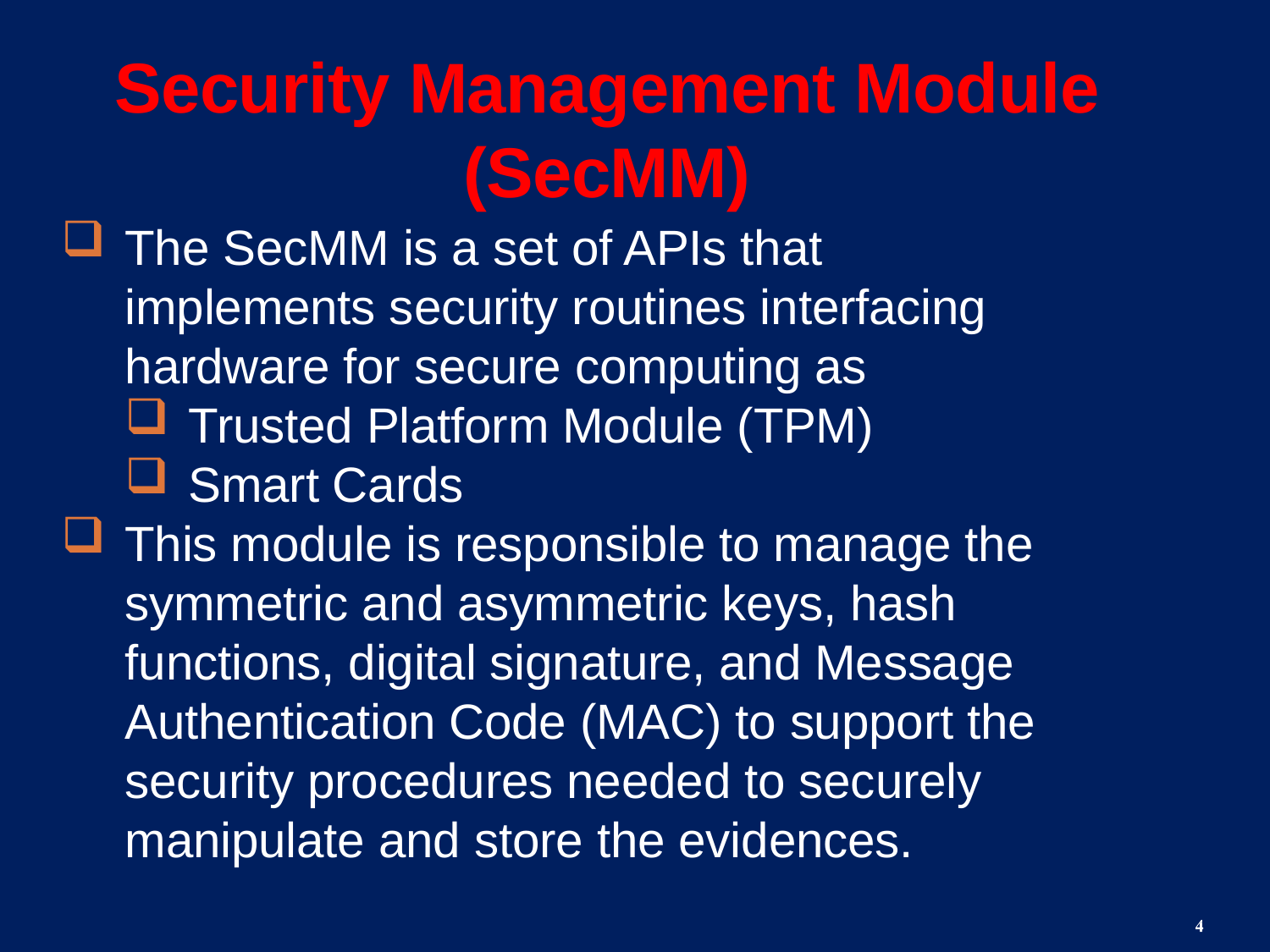

Security Management Module (SecMM)

The SecMM is a set of APIs that implements security routines interfacing hardware for secure computing as
Trusted Platform Module (TPM)
Smart Cards
This module is responsible to manage the symmetric and asymmetric keys, hash functions, digital signature, and Message Authentication Code (MAC) to support the security procedures needed to securely manipulate and store the evidences.